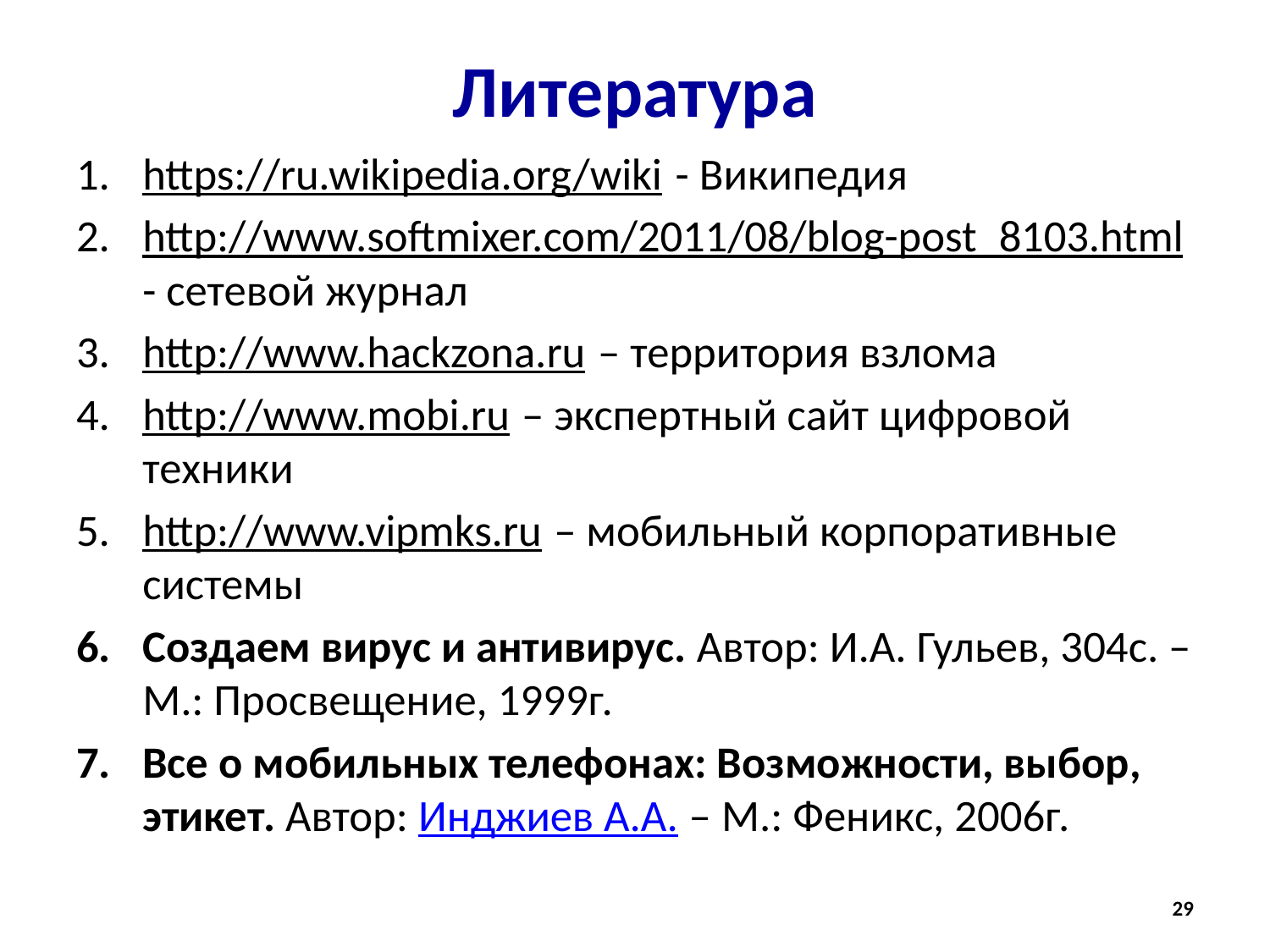

# Литература
https://ru.wikipedia.org/wiki - Википедия
http://www.softmixer.com/2011/08/blog-post_8103.html - сетевой журнал
http://www.hackzona.ru – территория взлома
http://www.mobi.ru – экспертный сайт цифровой техники
http://www.vipmks.ru – мобильный корпоративные системы
Создаем вирус и антивирус. Автор: И.А. Гульев, 304с. – М.: Просвещение, 1999г.
Все о мобильных телефонах: Возможности, выбор, этикет. Автор: Инджиев А.А. – М.: Феникс, 2006г.

29